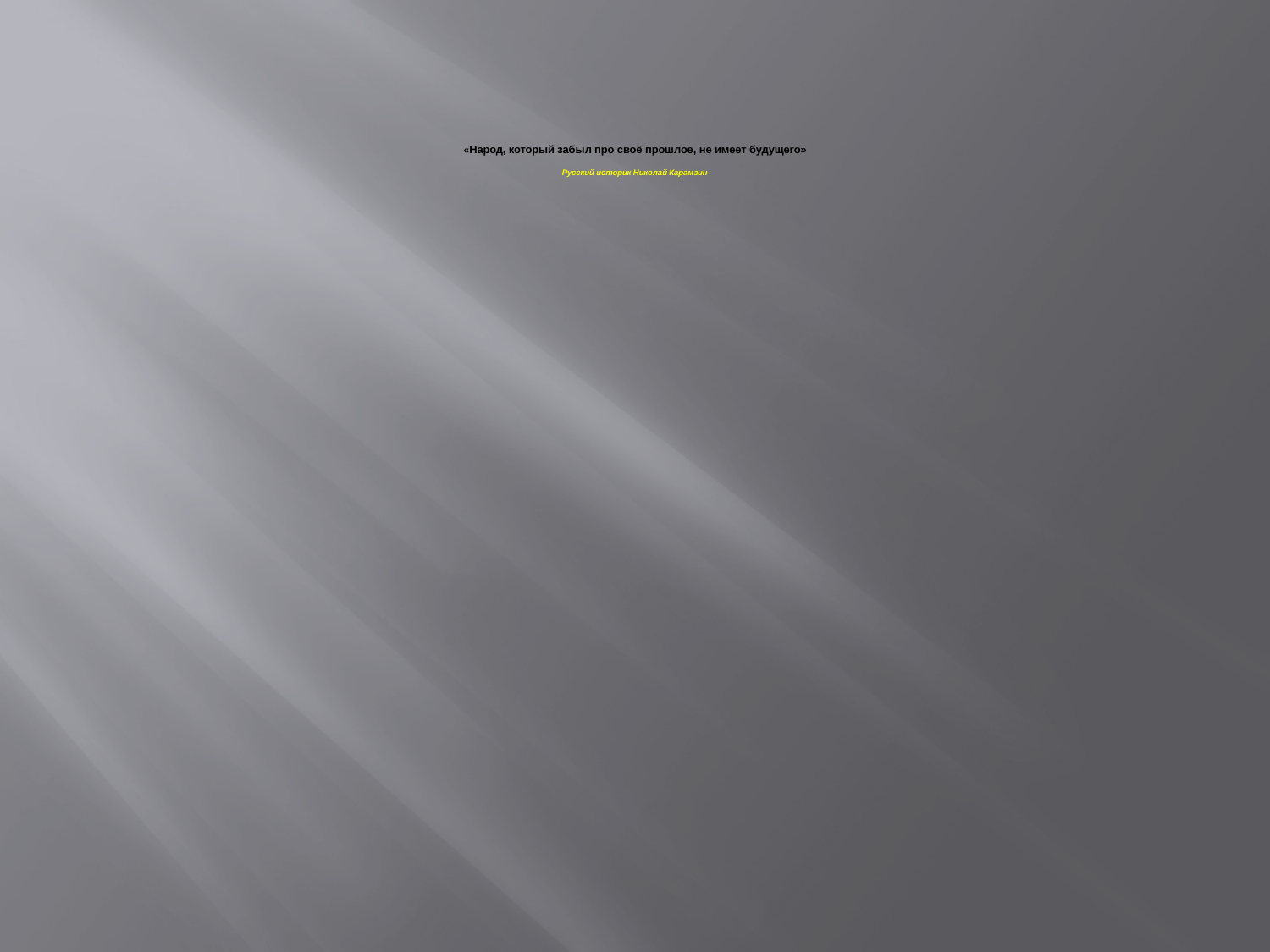

# «Народ, который забыл про своё прошлое, не имеет будущего» Русский историк Николай Карамзин